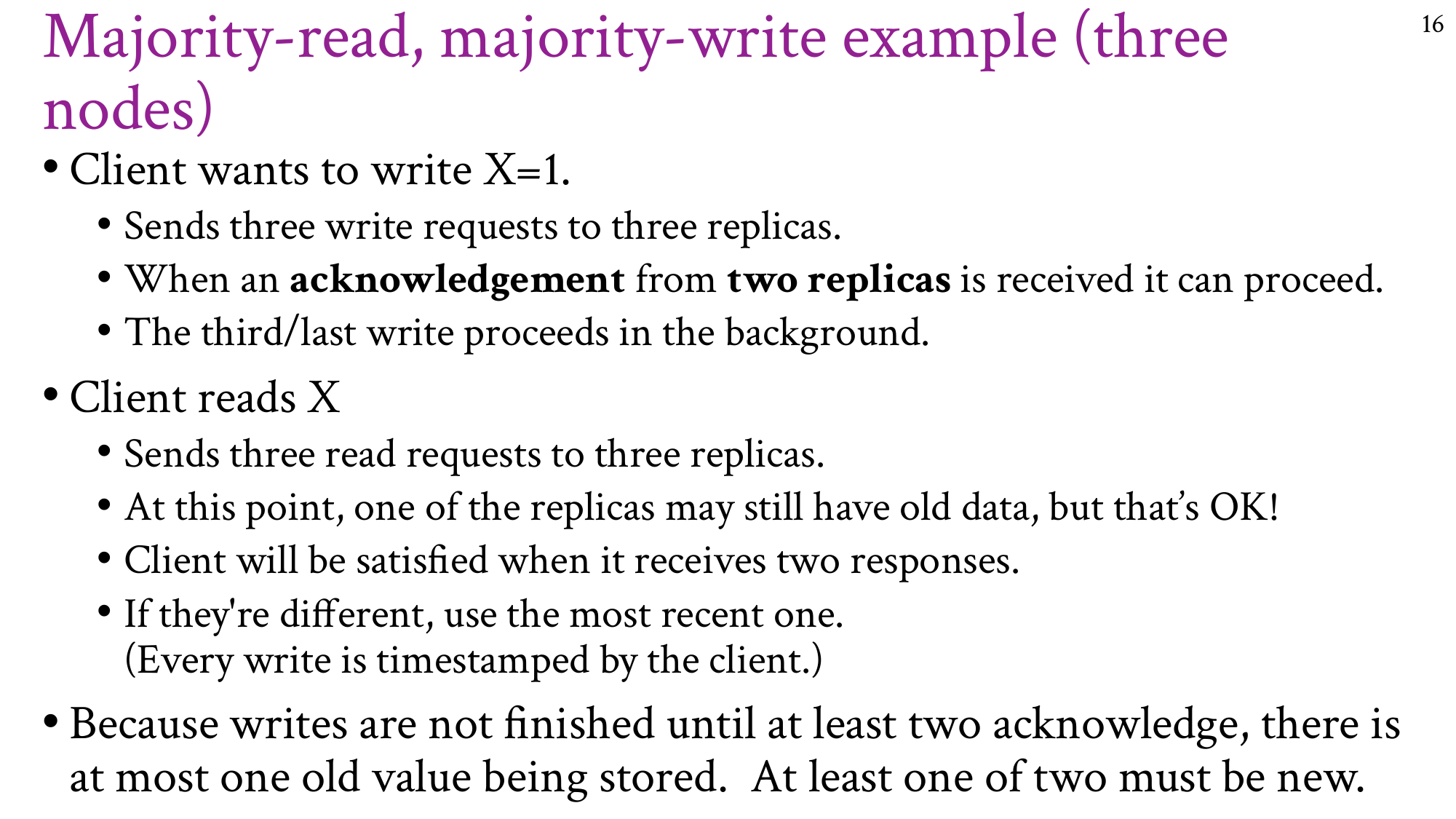

# Majority-read, majority-write example (three nodes)
Client wants to write X=1.
Sends three write requests to three replicas.
When an acknowledgement from two replicas is received it can proceed.
The third/last write proceeds in the background.
Client reads X
Sends three read requests to three replicas.
At this point, one of the replicas may still have old data, but that’s OK!
Client will be satisfied when it receives two responses.
If they're different, use the most recent one.
(Every write is timestamped by the client.)
Because writes are not finished until at least two acknowledge, there is at most one old value being stored.  At least one of two must be new.